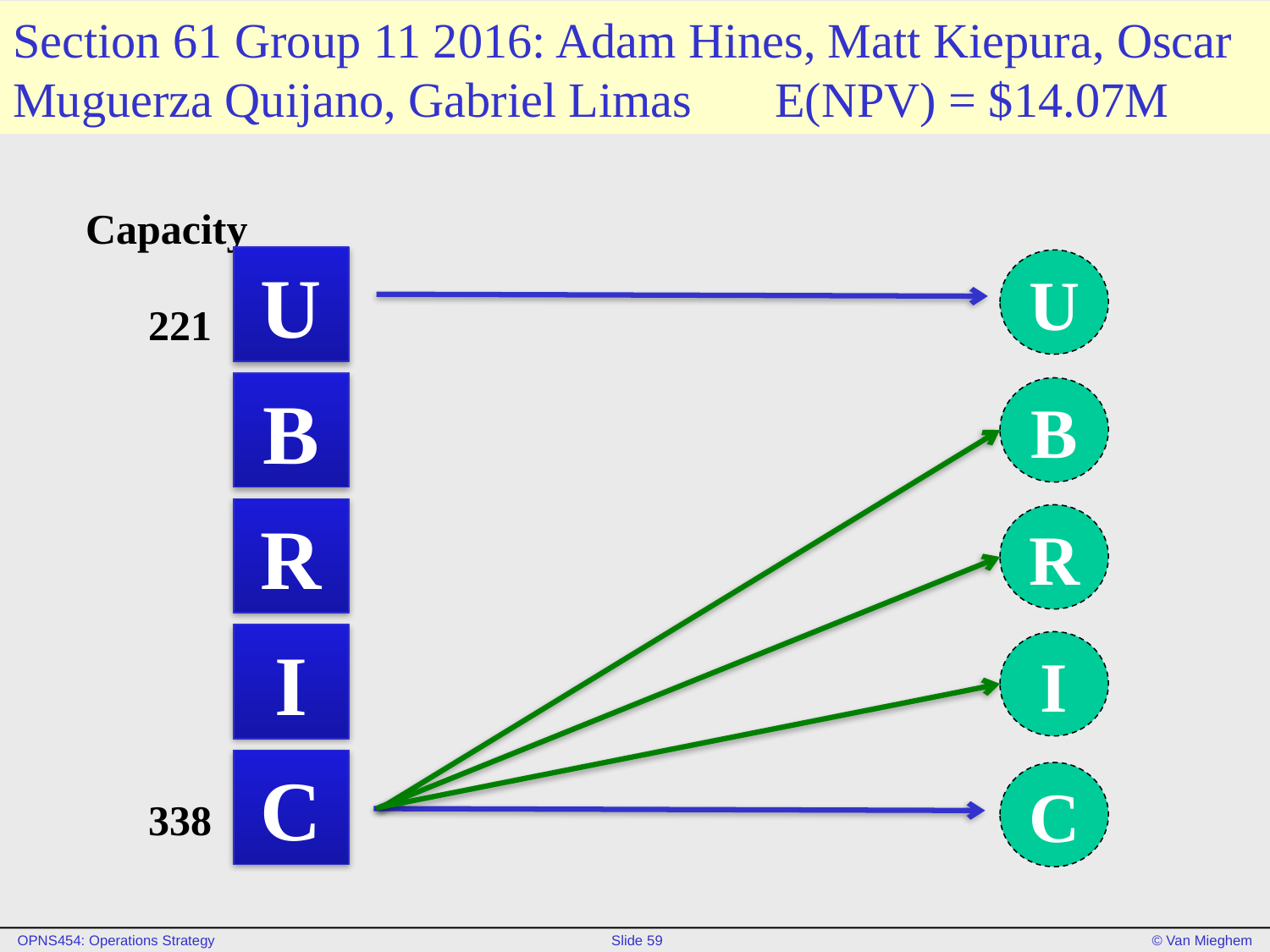

# Section 61 Group 11 2016: Adam Hines, Matt Kiepura, Oscar Muguerza Quijano, Gabriel Limas 	E(NPV) = $14.07M
Capacity
U
U
B
B
R
R
I
I
C
C
221

338